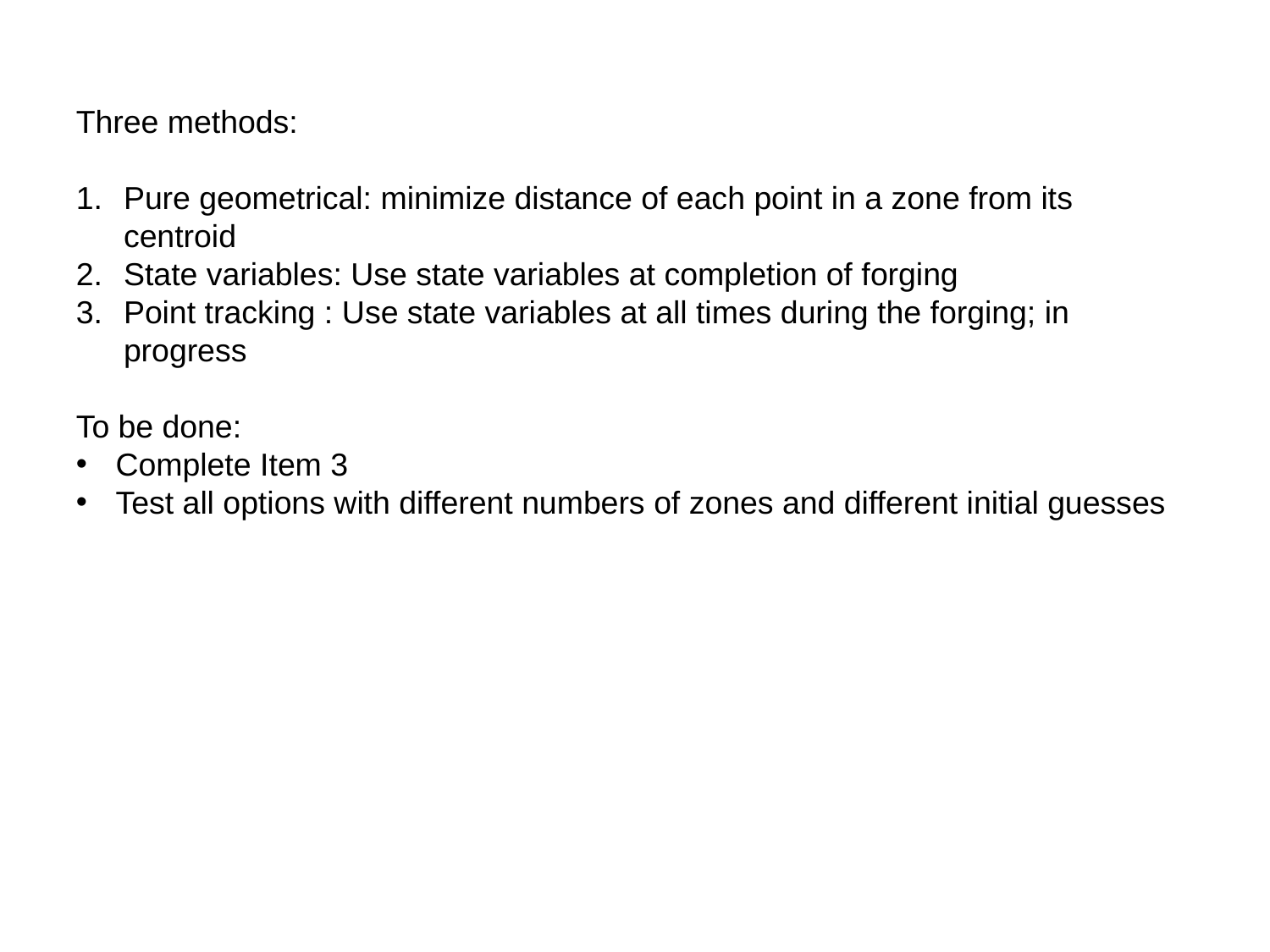

Three methods:

Pure geometrical: minimize distance of each point in a zone from its centroid
State variables: Use state variables at completion of forging
Point tracking : Use state variables at all times during the forging; in progress

To be done:
Complete Item 3
Test all options with different numbers of zones and different initial guesses